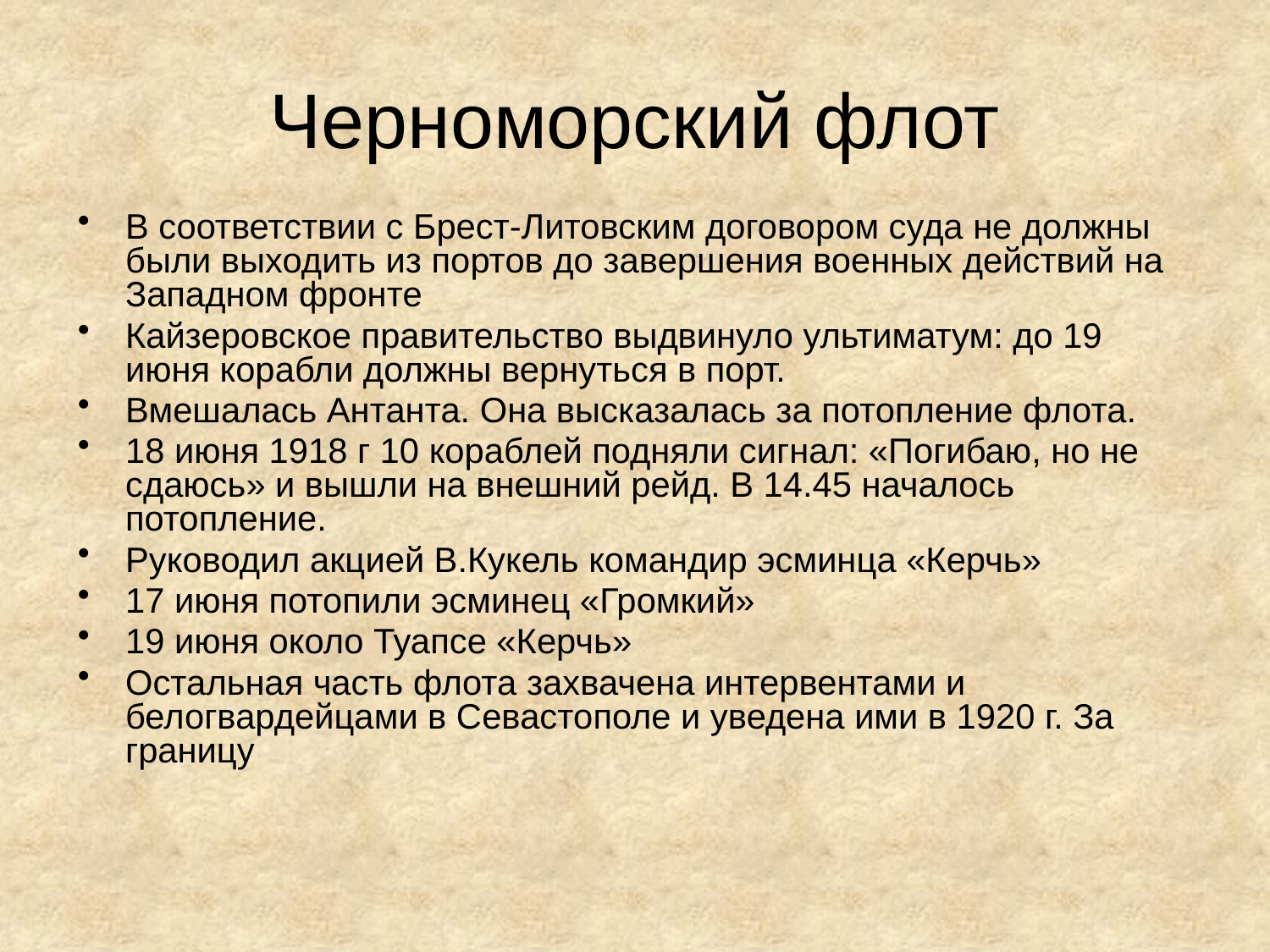

# Черноморский флот
В соответствии с Брест-Литовским договором суда не должны были выходить из портов до завершения военных действий на Западном фронте
Кайзеровское правительство выдвинуло ультиматум: до 19 июня корабли должны вернуться в порт.
Вмешалась Антанта. Она высказалась за потопление флота.
18 июня 1918 г 10 кораблей подняли сигнал: «Погибаю, но не сдаюсь» и вышли на внешний рейд. В 14.45 началось потопление.
Руководил акцией В.Кукель командир эсминца «Керчь»
17 июня потопили эсминец «Громкий»
19 июня около Туапсе «Керчь»
Остальная часть флота захвачена интервентами и белогвардейцами в Севастополе и уведена ими в 1920 г. За границу